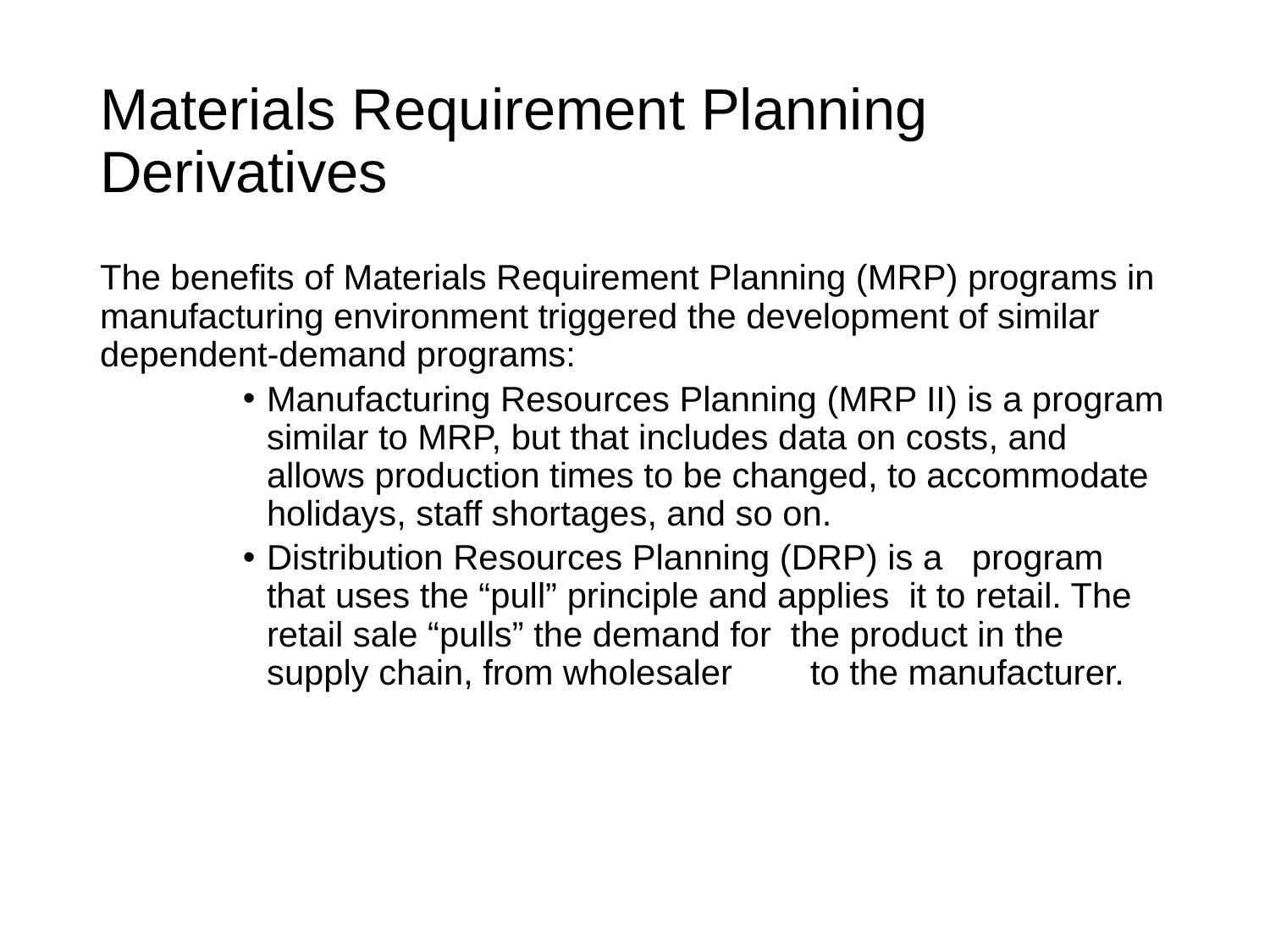

# Materials Requirement Planning Derivatives
The benefits of Materials Requirement Planning (MRP) programs in manufacturing environment triggered the development of similar dependent-demand programs:
Manufacturing Resources Planning (MRP II) is a program similar to MRP, but that includes data on costs, and allows production times to be changed, to accommodate holidays, staff shortages, and so on.
Distribution Resources Planning (DRP) is a   program that uses the “pull” principle and applies  it to retail. The retail sale “pulls” the demand for  the product in the supply chain, from wholesaler        to the manufacturer.